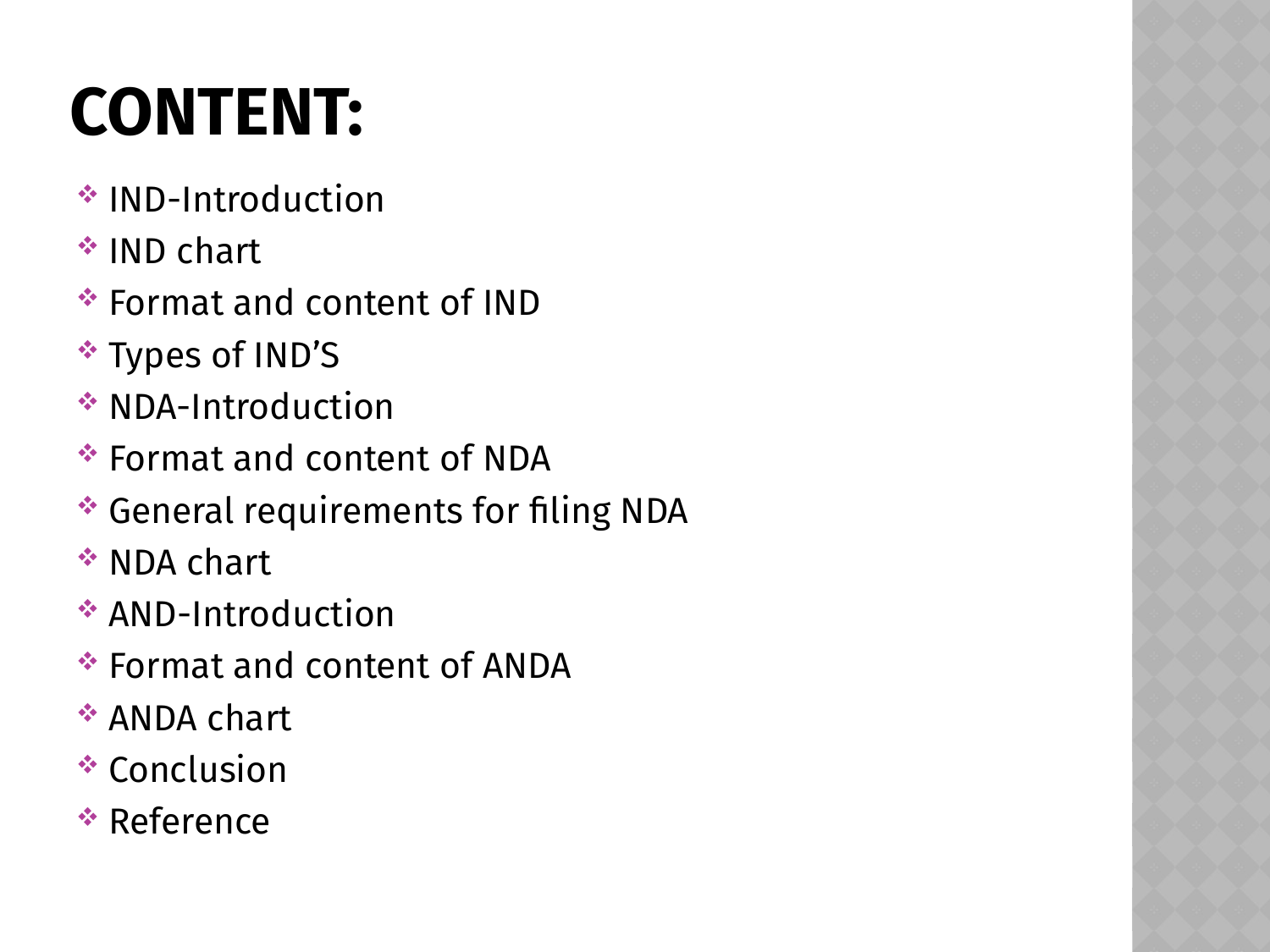

# CONTENT:
IND-Introduction
IND chart
Format and content of IND
Types of IND’S
NDA-Introduction
Format and content of NDA
General requirements for filing NDA
NDA chart
AND-Introduction
Format and content of ANDA
ANDA chart
Conclusion
Reference